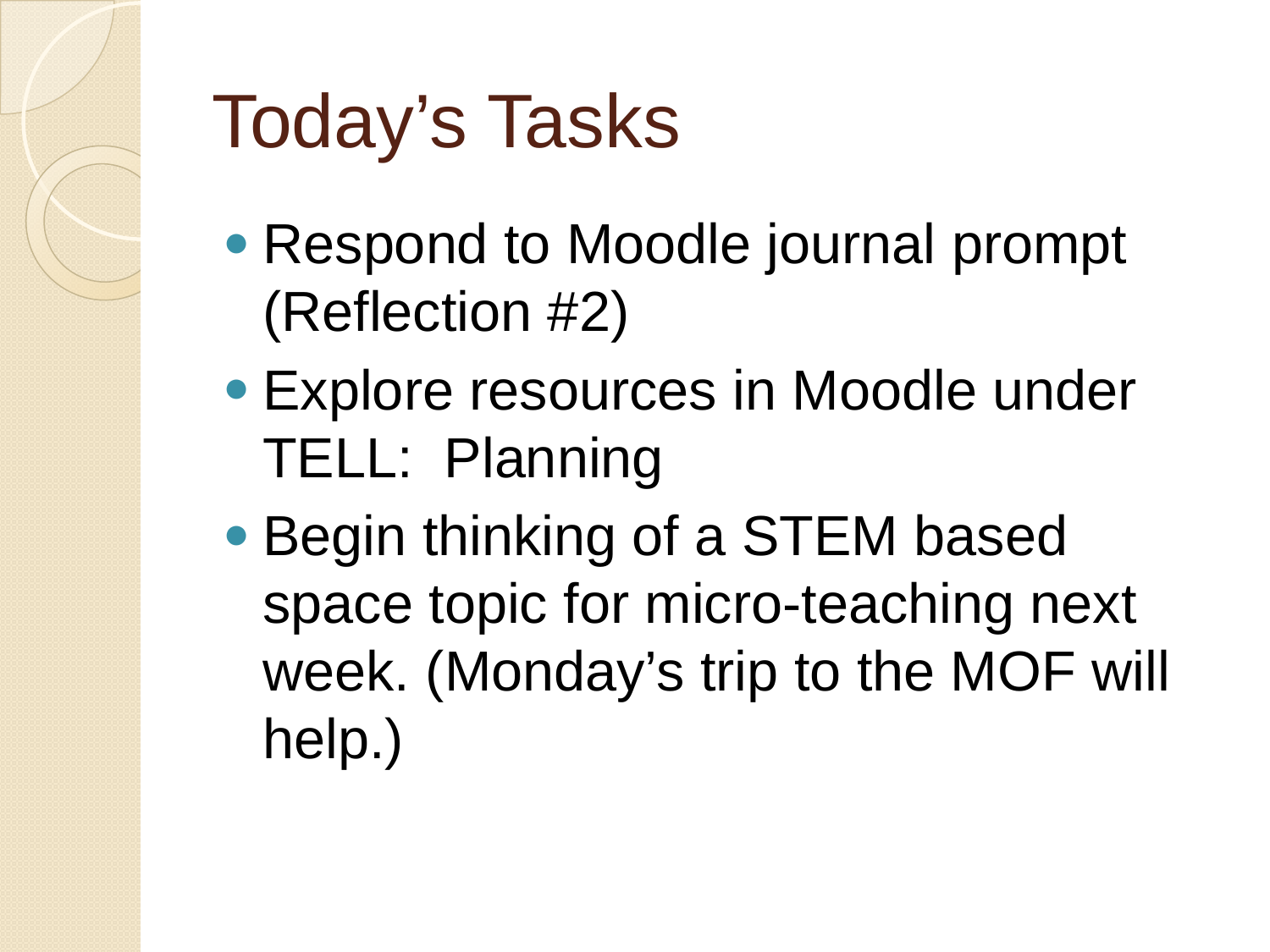

# Today’s Tasks
Respond to Moodle journal prompt (Reflection #2)
Explore resources in Moodle under TELL:  Planning
Begin thinking of a STEM based space topic for micro-teaching next week. (Monday’s trip to the MOF will help.)